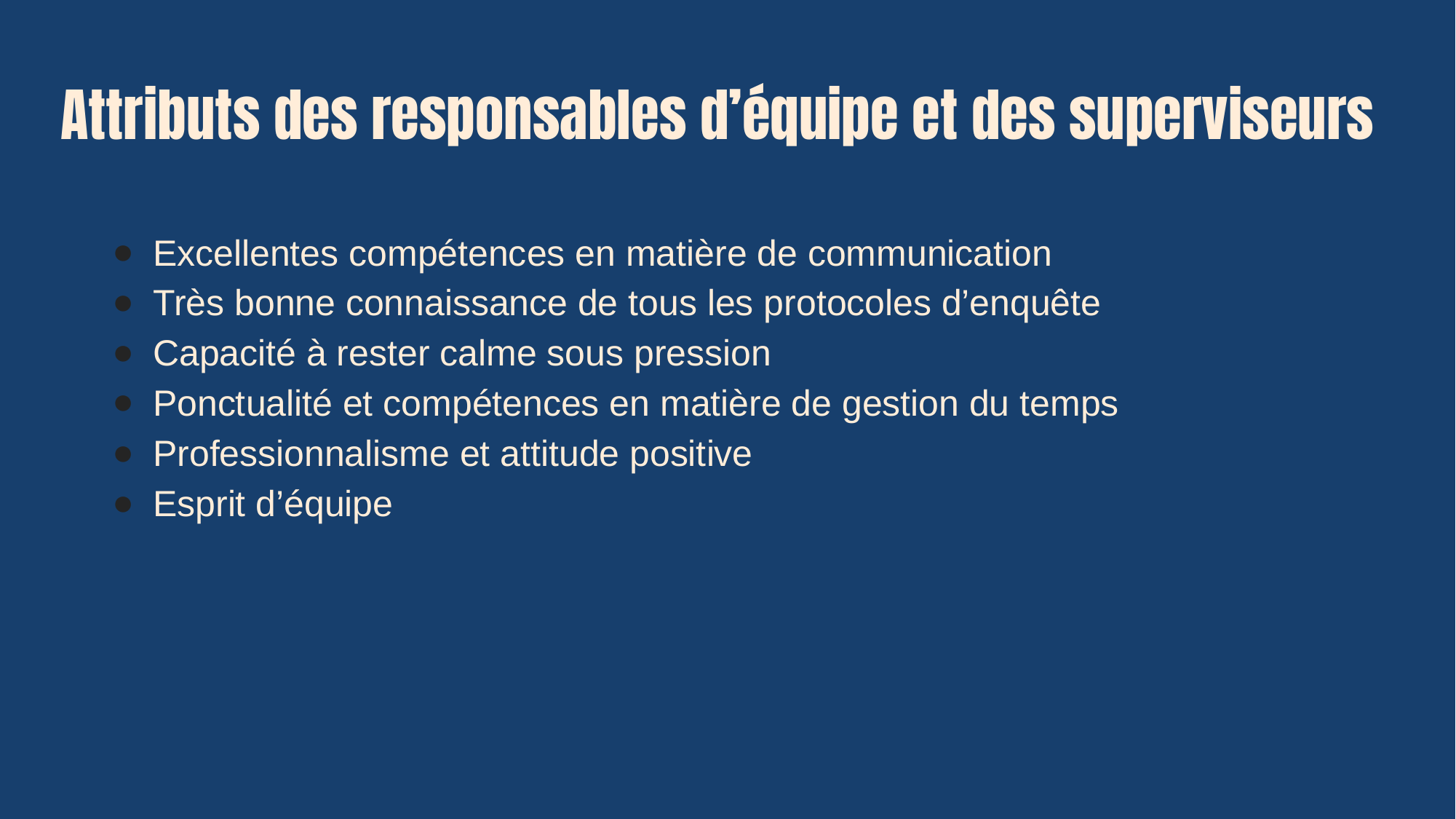

# Attributs des responsables d’équipe et des superviseurs
Excellentes compétences en matière de communication
Très bonne connaissance de tous les protocoles d’enquête
Capacité à rester calme sous pression
Ponctualité et compétences en matière de gestion du temps
Professionnalisme et attitude positive
Esprit d’équipe